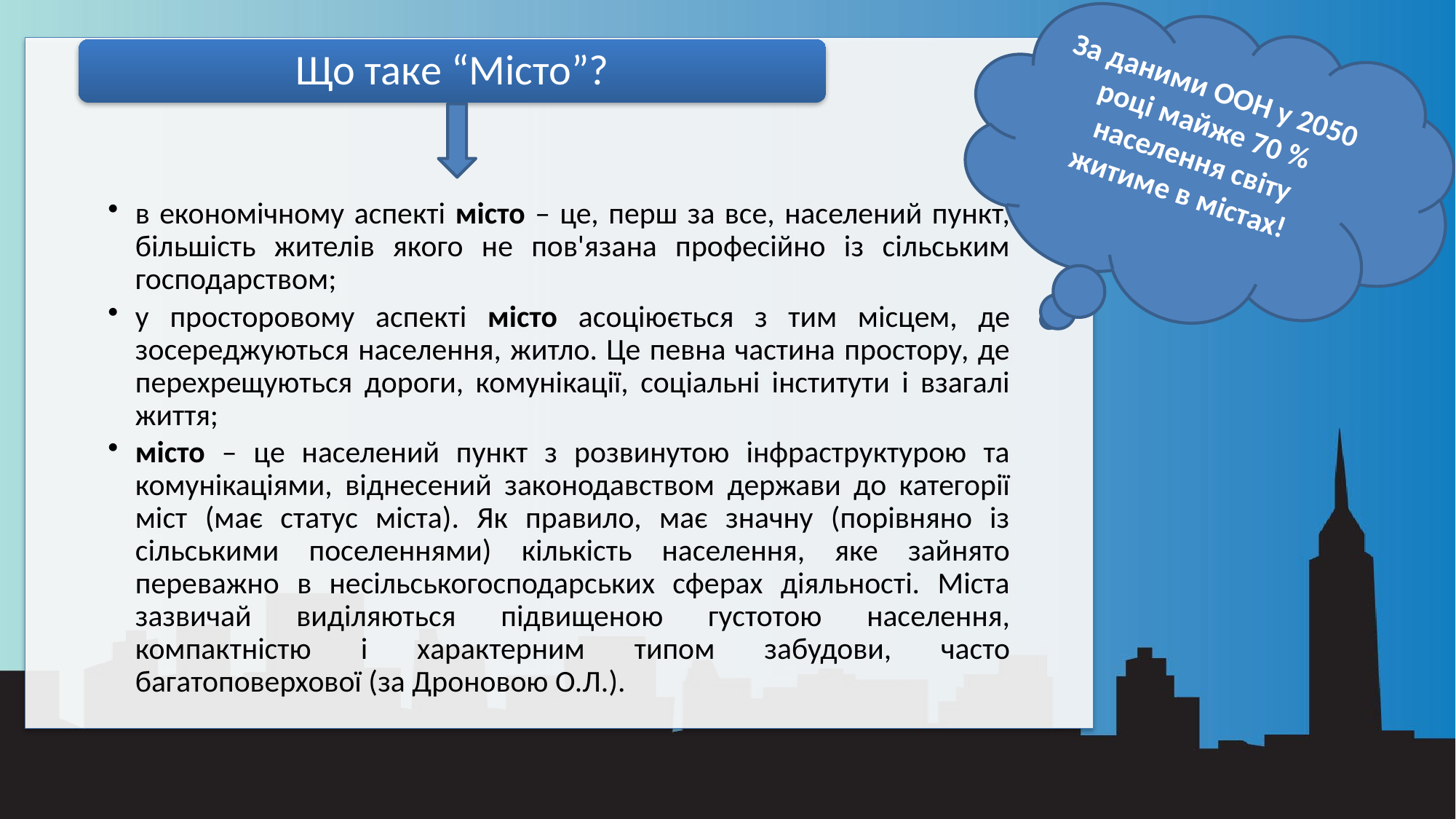

За даними ООН у 2050 році майже 70 % населення світу житиме в містах!

в економічному аспекті місто – це, перш за все, населений пункт, більшість жителів якого не пов'язана професійно із сільським господарством;
у просторовому аспекті місто асоціюється з тим місцем, де зосереджуються населення, житло. Це певна частина простору, де перехрещуються дороги, комунікації, соціальні інститути і взагалі життя;
місто – це населений пункт з розвинутою інфраструктурою та комунікаціями, віднесений законодавством держави до категорії міст (має статус міста). Як правило, має значну (порівняно із сільськими поселеннями) кількість населення, яке зайнято переважно в несільськогосподарських сферах діяльності. Міста зазвичай виділяються підвищеною густотою населення, компактністю і характерним типом забудови, часто багатоповерхової (за Дроновою О.Л.).
Що таке “Місто”?